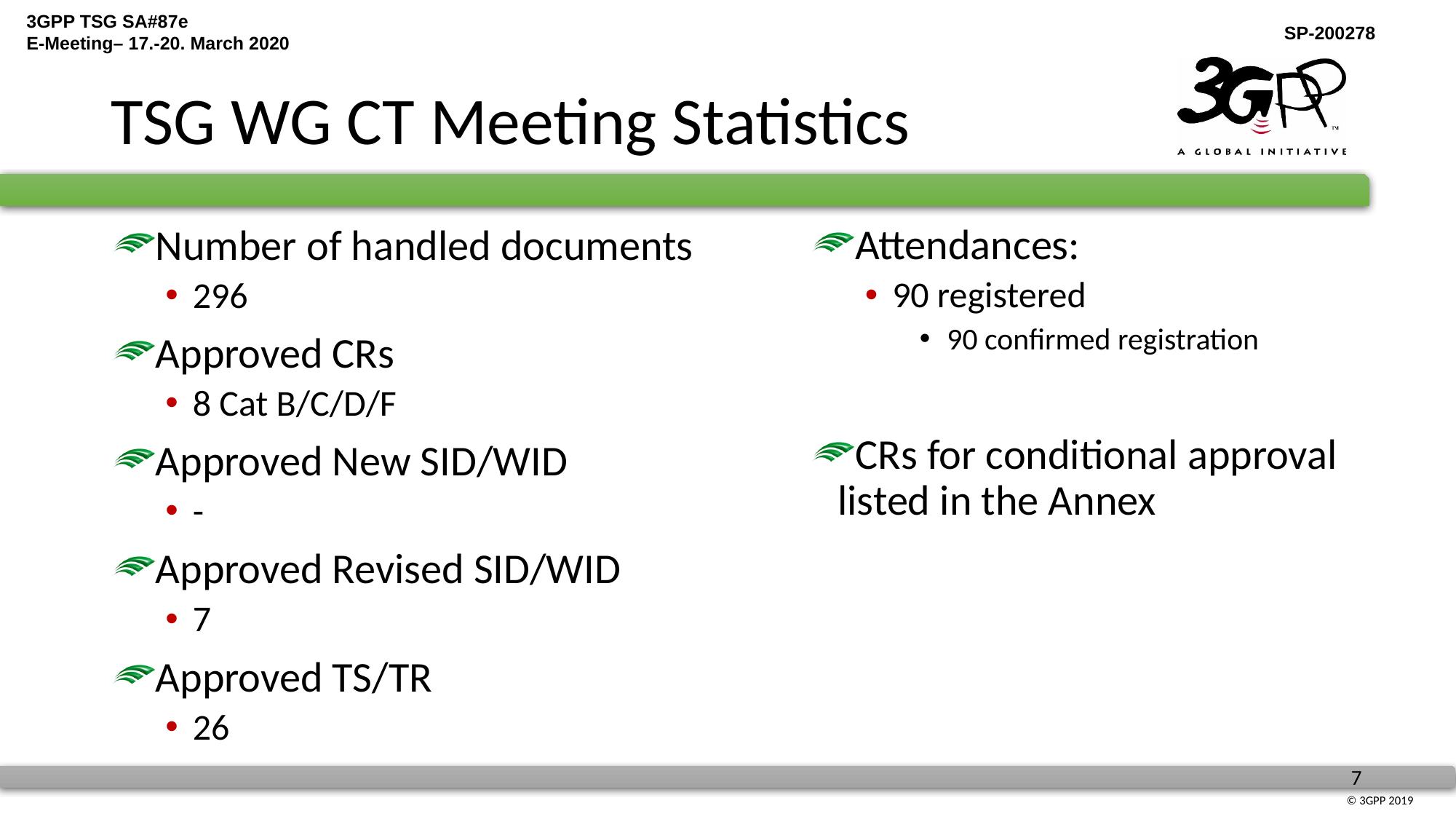

# TSG WG CT Meeting Statistics
Attendances:
90 registered
90 confirmed registration

CRs for conditional approval listed in the Annex
Number of handled documents
296
Approved CRs
8 Cat B/C/D/F
Approved New SID/WID
-
Approved Revised SID/WID
7
Approved TS/TR
26